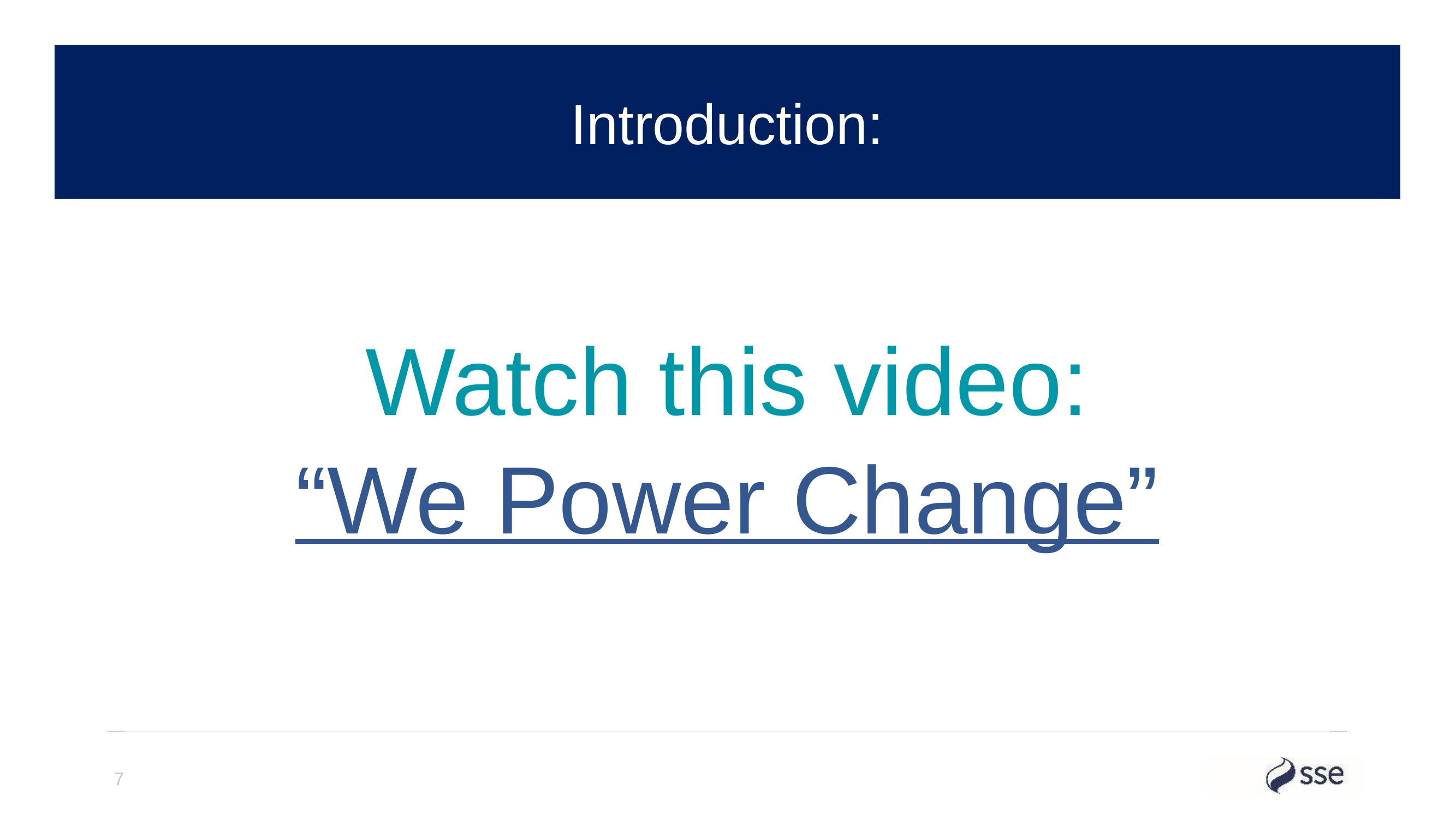

Introduction:
Watch this video:
“We Power Change”

7